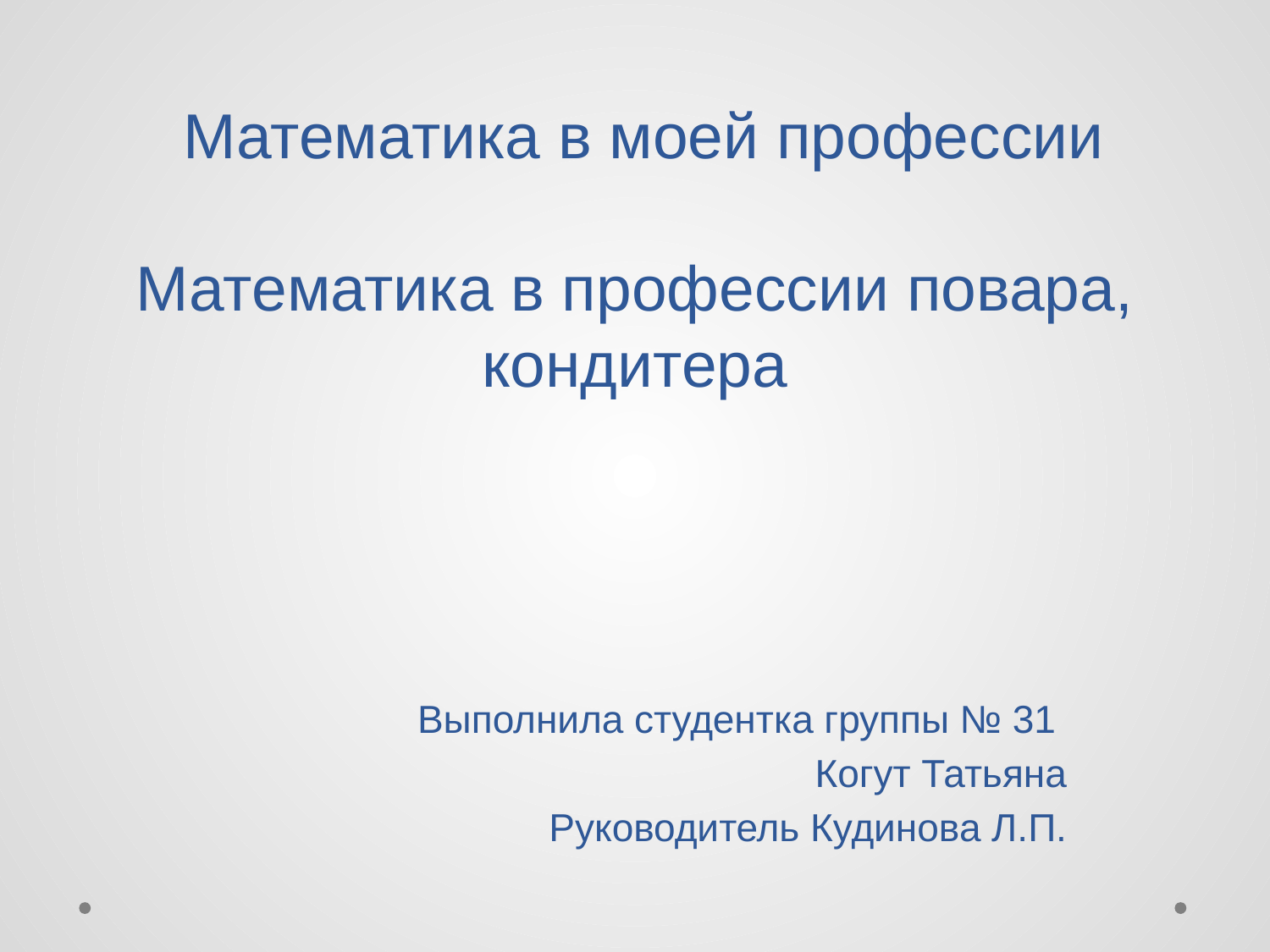

# Математика в моей профессии Математика в профессии повара, кондитера
Выполнила студентка группы № 31
Когут Татьяна
Руководитель Кудинова Л.П.